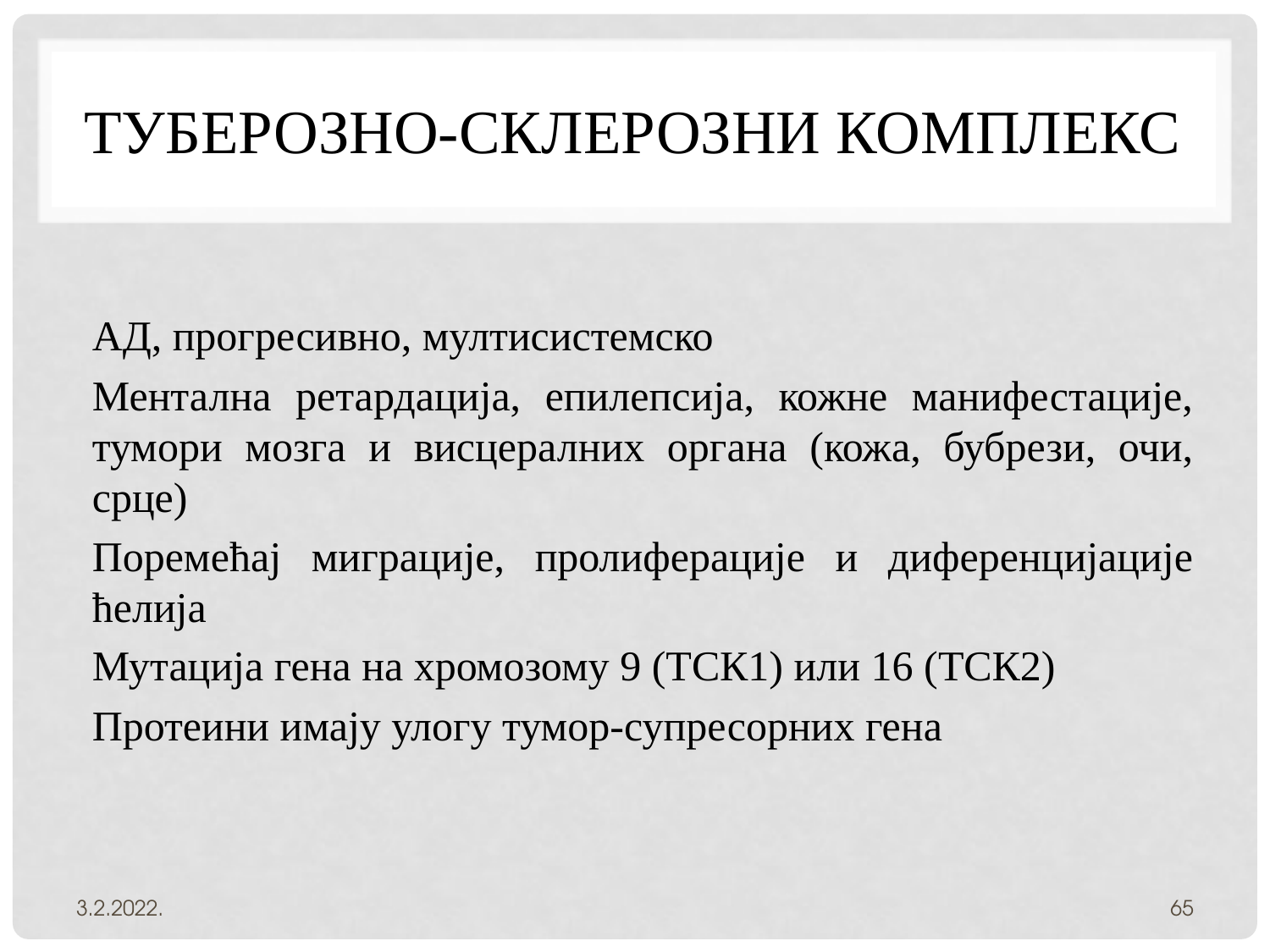

# Туберозно-склерозни комплекс

АД, прогресивно, мултисистемско
Ментална ретардација, епилепсија, кожне манифестације, тумори мозга и висцералних органа (кожа, бубрези, очи, срце)
Поремећај миграције, пролиферације и диференцијације ћелија
Мутација гена на хромозому 9 (ТСК1) или 16 (ТСК2)
Протеини имају улогу тумор-супресорних гена
3.2.2022.
65